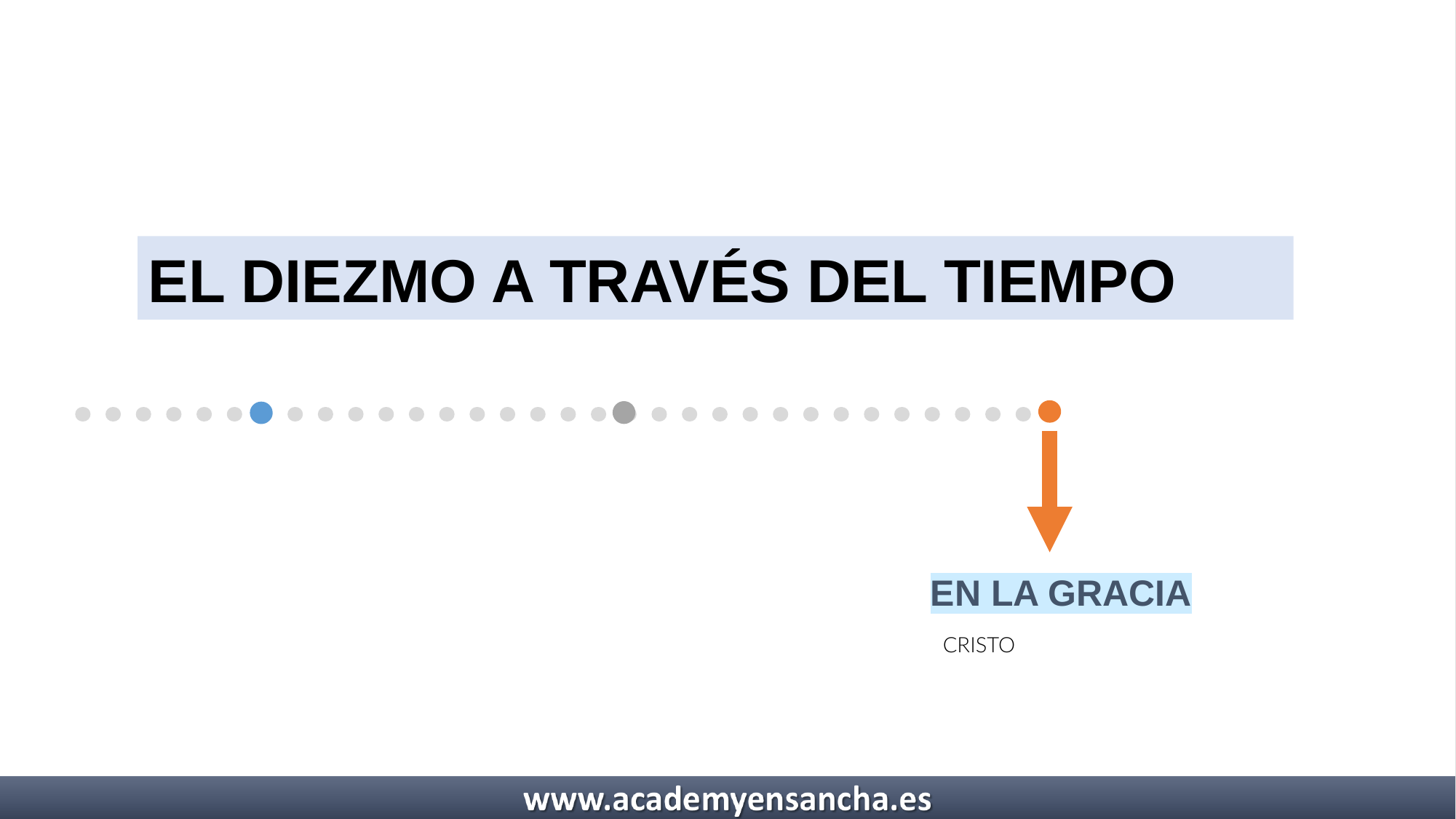

EL DIEZMO A TRAVÉS DEL TIEMPO

EN LA GRACIA
CRISTO